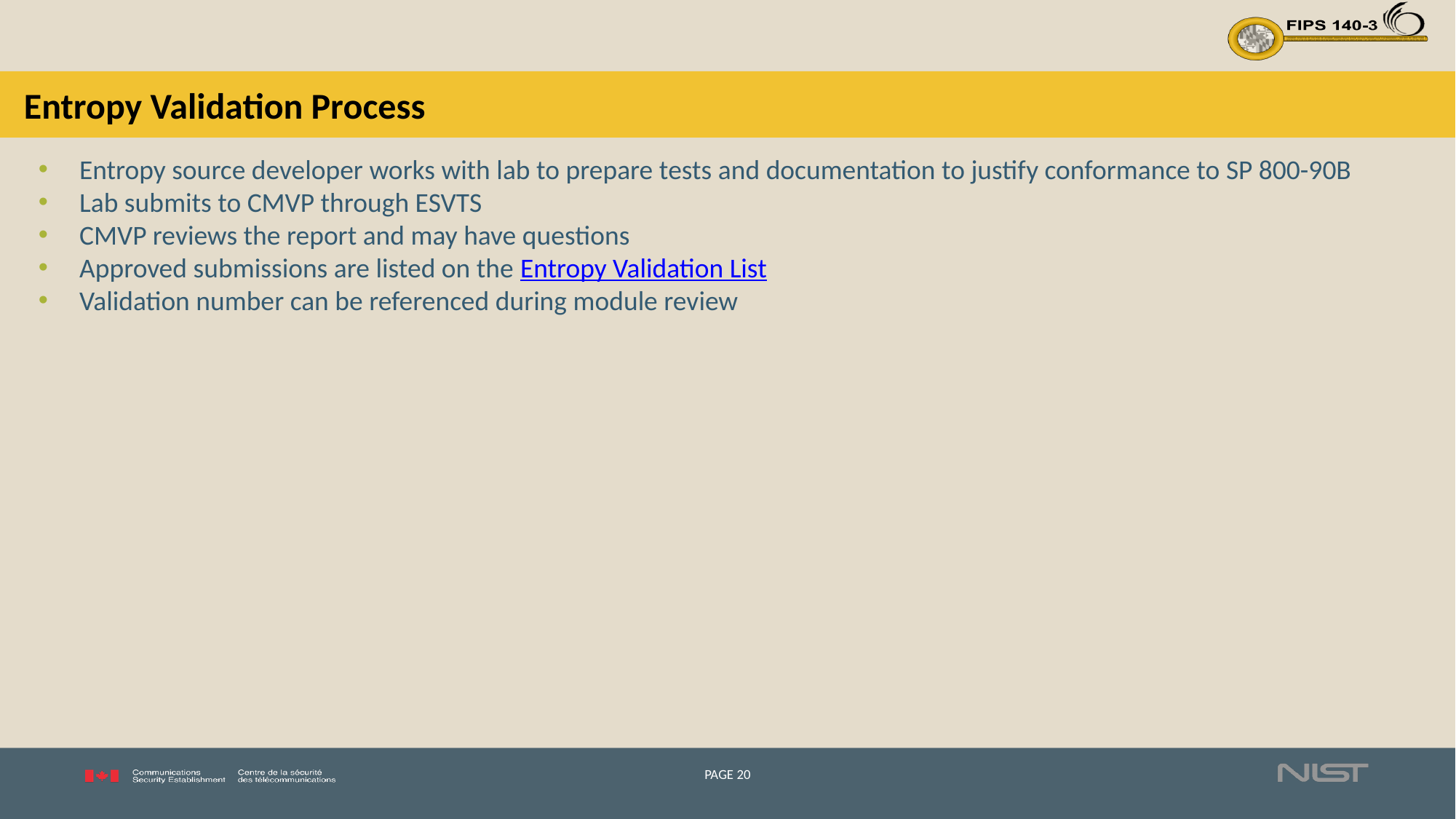

# Entropy Validation Process
Entropy source developer works with lab to prepare tests and documentation to justify conformance to SP 800-90B
Lab submits to CMVP through ESVTS
CMVP reviews the report and may have questions
Approved submissions are listed on the Entropy Validation List
Validation number can be referenced during module review